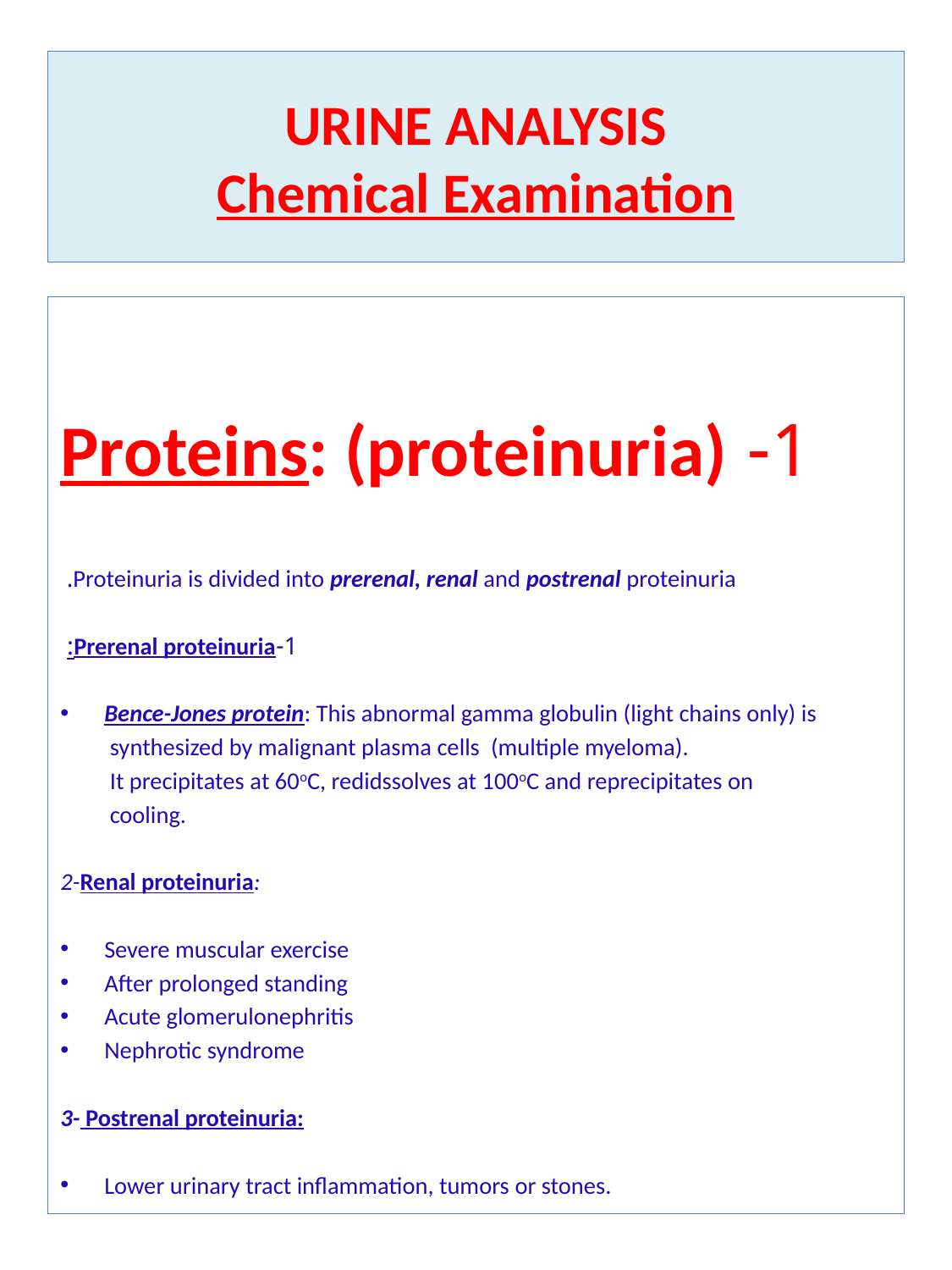

# URINE ANALYSIS Chemical Examination

1- Proteins: (proteinuria)

Proteinuria is divided into prerenal, renal and postrenal proteinuria.

1-Prerenal proteinuria:

Bence-Jones protein: This abnormal gamma globulin (light chains only) is
         synthesized by malignant plasma cells  (multiple myeloma).
         It precipitates at 60oC, redidssolves at 100oC and reprecipitates on
         cooling.

2-Renal proteinuria:

Severe muscular exercise
After prolonged standing
Acute glomerulonephritis
Nephrotic syndrome

3- Postrenal proteinuria:

Lower urinary tract inflammation, tumors or stones.